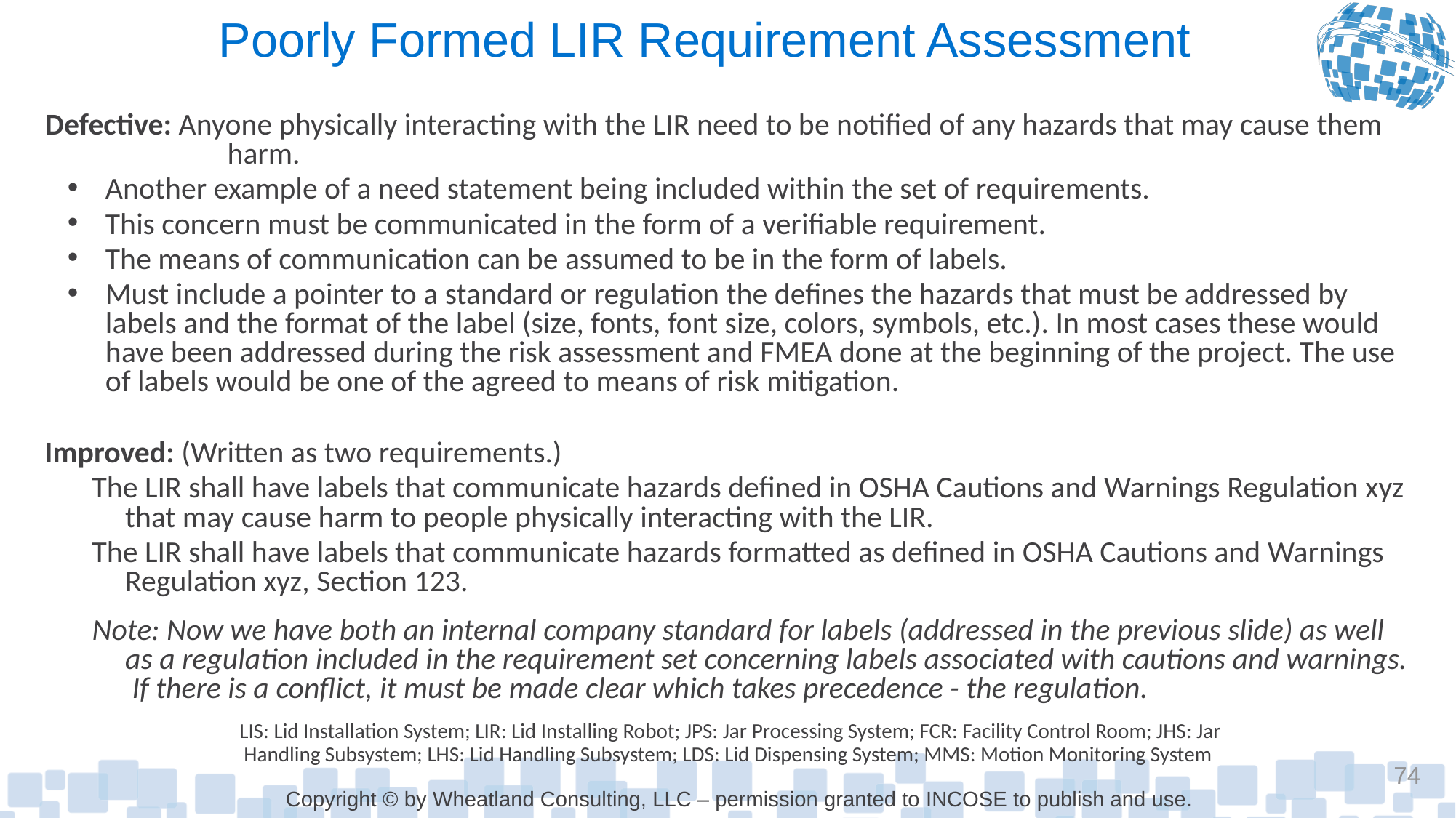

# Poorly Formed LIR Requirement Assessment
Defective: Anyone physically interacting with the LIR need to be notified of any hazards that may cause them harm.
Another example of a need statement being included within the set of requirements.
This concern must be communicated in the form of a verifiable requirement.
The means of communication can be assumed to be in the form of labels.
Must include a pointer to a standard or regulation the defines the hazards that must be addressed by labels and the format of the label (size, fonts, font size, colors, symbols, etc.). In most cases these would have been addressed during the risk assessment and FMEA done at the beginning of the project. The use of labels would be one of the agreed to means of risk mitigation.

Improved: (Written as two requirements.)
The LIR shall have labels that communicate hazards defined in OSHA Cautions and Warnings Regulation xyz that may cause harm to people physically interacting with the LIR.
The LIR shall have labels that communicate hazards formatted as defined in OSHA Cautions and Warnings Regulation xyz, Section 123.

Note: Now we have both an internal company standard for labels (addressed in the previous slide) as well as a regulation included in the requirement set concerning labels associated with cautions and warnings.  If there is a conflict, it must be made clear which takes precedence - the regulation.

LIS: Lid Installation System; LIR: Lid Installing Robot; JPS: Jar Processing System; FCR: Facility Control Room; JHS: Jar Handling Subsystem; LHS: Lid Handling Subsystem; LDS: Lid Dispensing System; MMS: Motion Monitoring System
74
Copyright © by Wheatland Consulting, LLC – permission granted to INCOSE to publish and use.